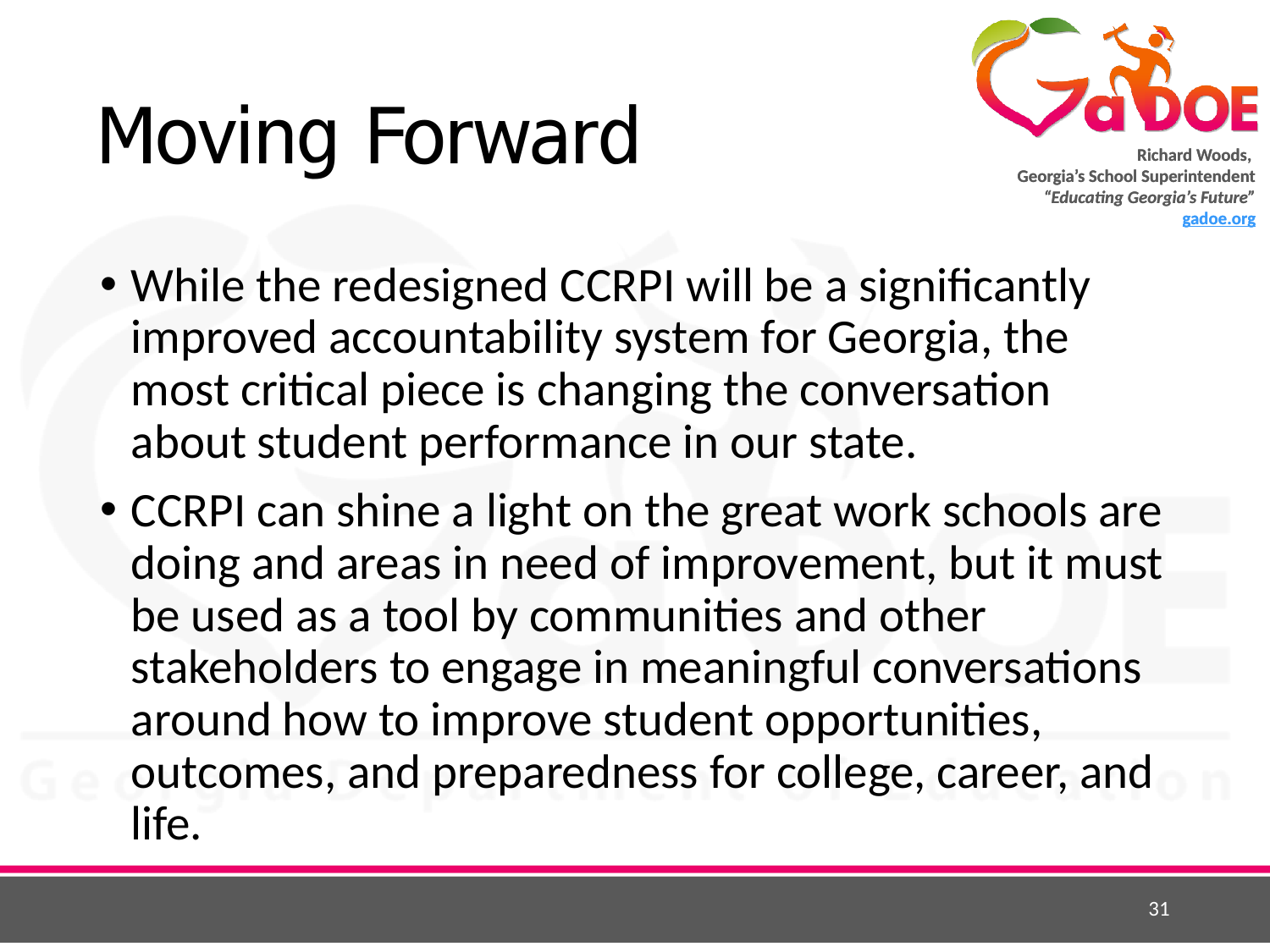

# Moving Forward
While the redesigned CCRPI will be a significantly improved accountability system for Georgia, the most critical piece is changing the conversation about student performance in our state.
CCRPI can shine a light on the great work schools are doing and areas in need of improvement, but it must be used as a tool by communities and other stakeholders to engage in meaningful conversations around how to improve student opportunities, outcomes, and preparedness for college, career, and life.

31